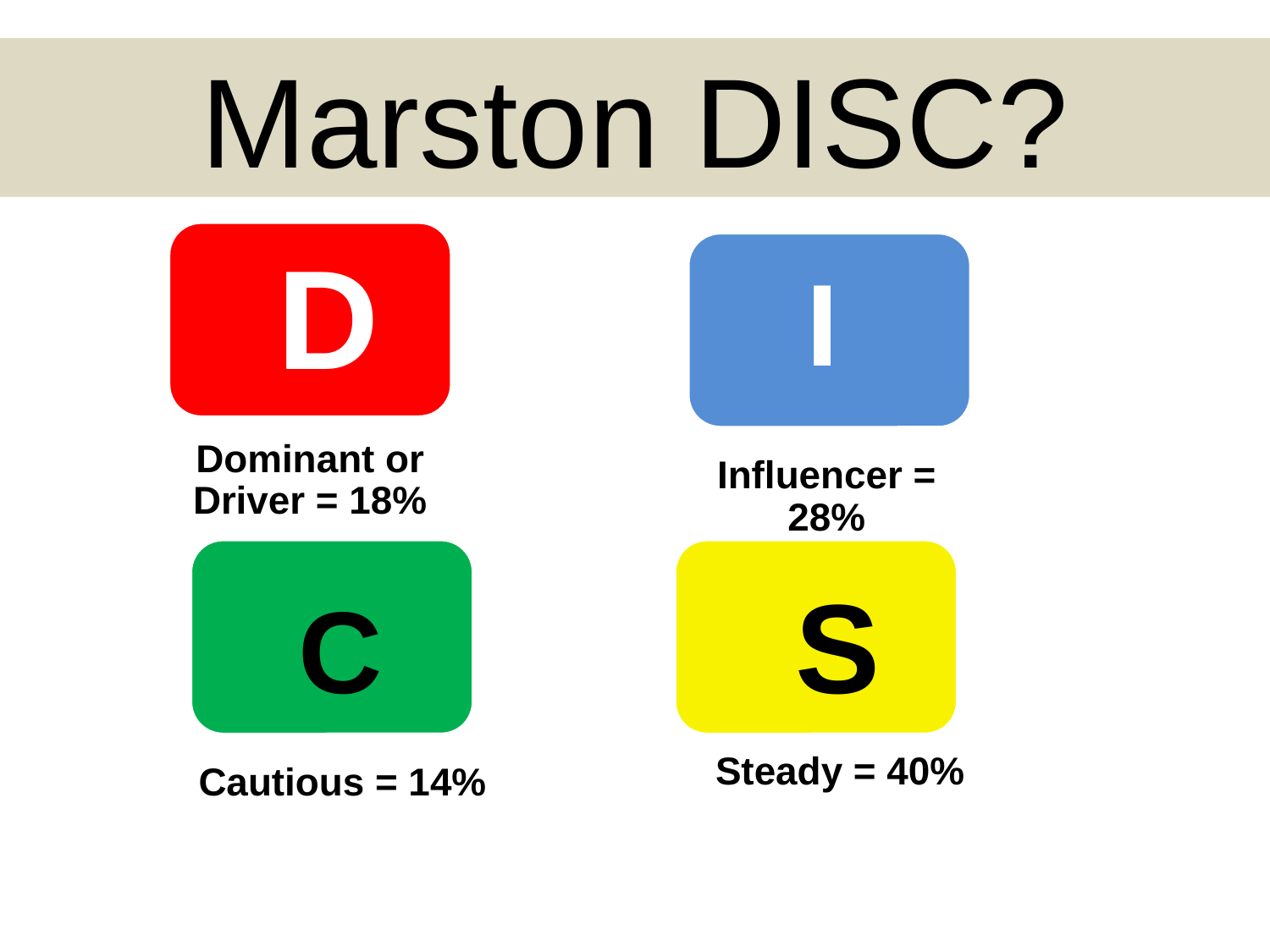

# Marston DISC?
D
Dominant or Driver = 18%
Influencer = 28%
Steady = 40%
Cautious = 14%
I
S
C